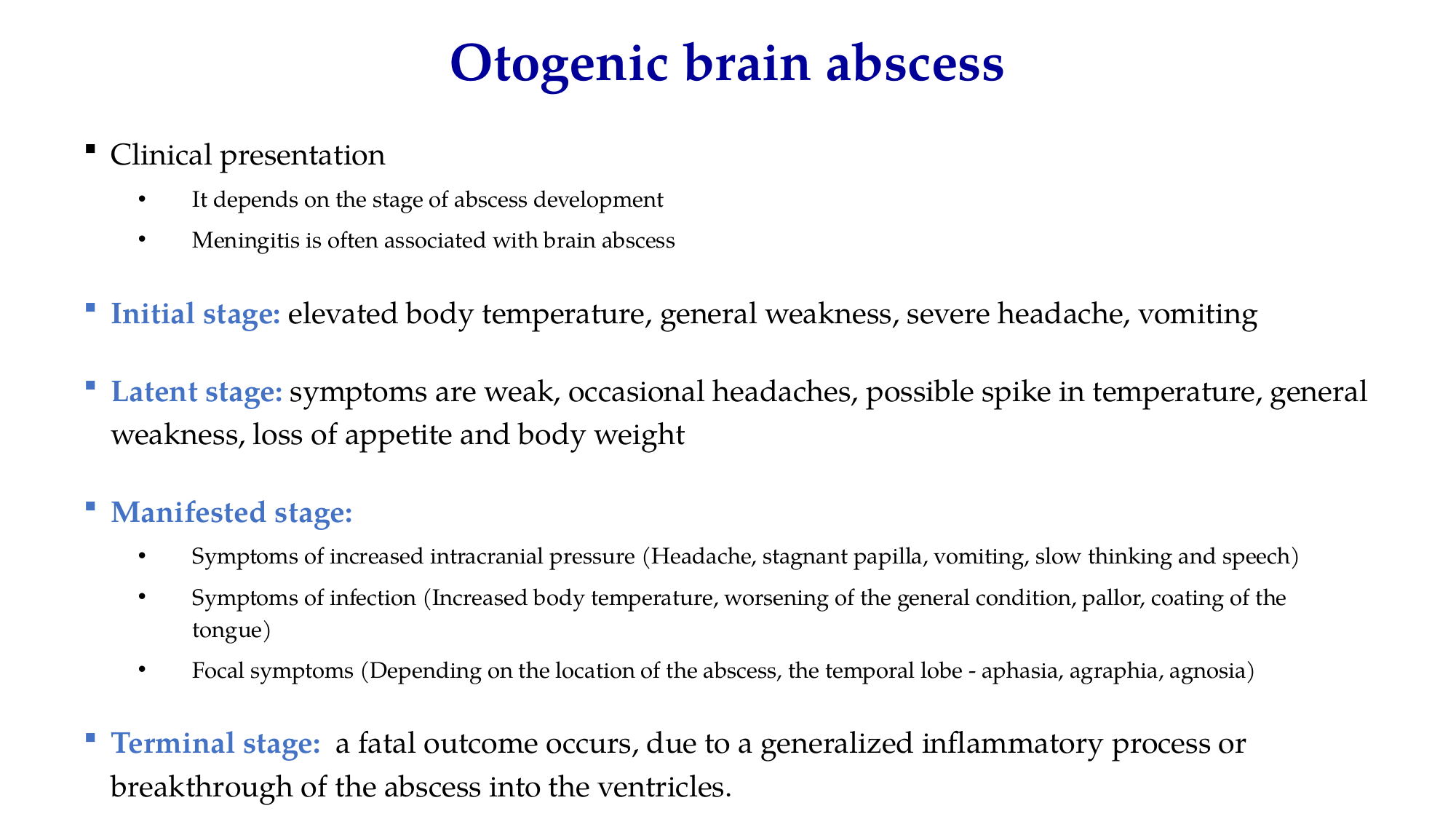

Otogenic brain abscess
Clinical presentation
It depends on the stage of abscess development
Meningitis is often associated with brain abscess

Initial stage: elevated body temperature, general weakness, severe headache, vomiting

Latent stage: symptoms are weak, occasional headaches, possible spike in temperature, general weakness, loss of appetite and body weight

Manifested stage:
Symptoms of increased intracranial pressure (Headache, stagnant papilla, vomiting, slow thinking and speech)
Symptoms of infection (Increased body temperature, worsening of the general condition, pallor, coating of the tongue)
Focal symptoms (Depending on the location of the abscess, the temporal lobe - aphasia, agraphia, agnosia)

Terminal stage:  a fatal outcome occurs, due to a generalized inflammatory process or breakthrough of the abscess into the ventricles.